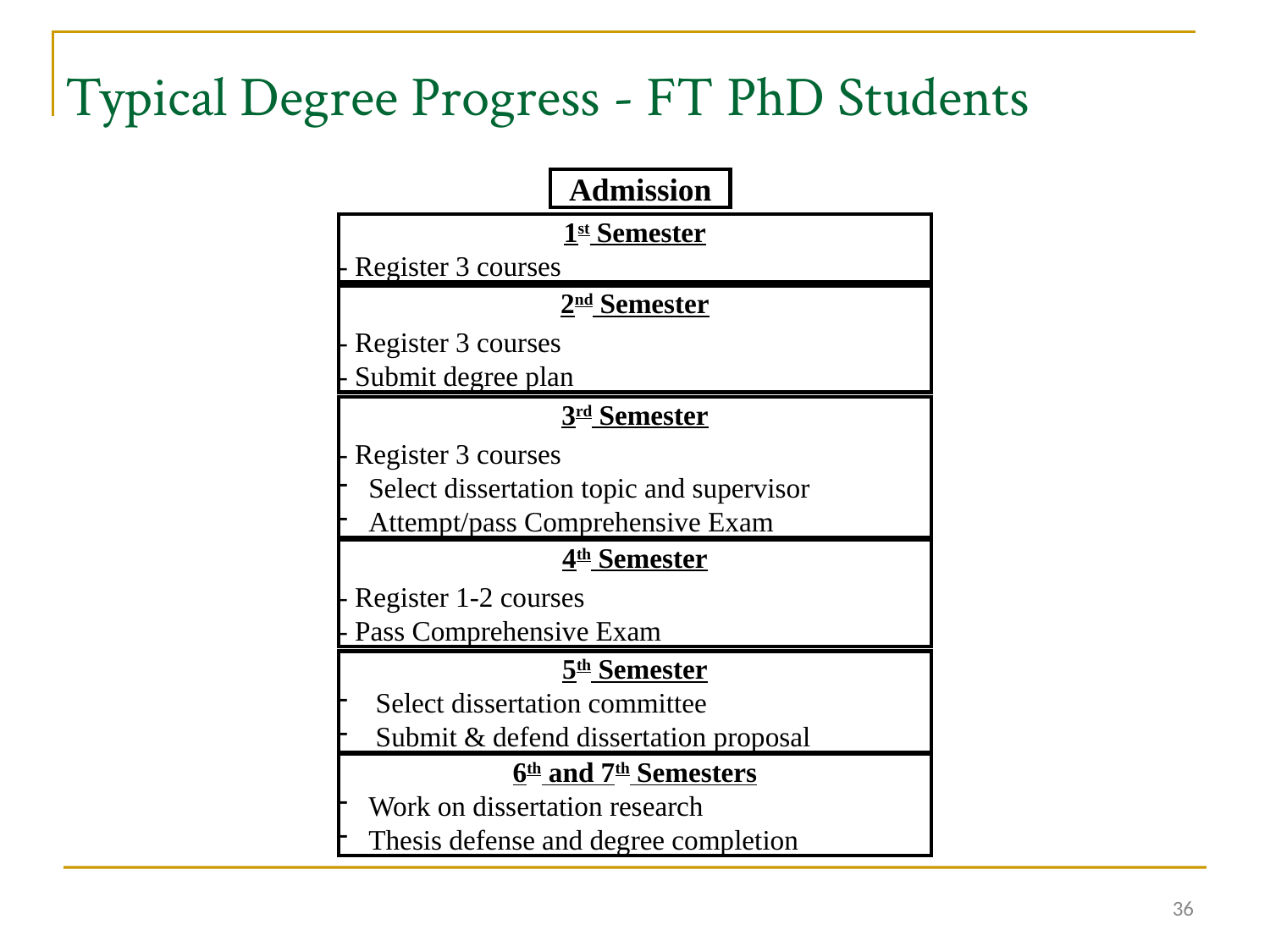

Typical Degree Progress - FT PhD Students
Admission
1st Semester
- Register 3 courses
2nd Semester
- Register 3 courses
- Submit degree plan
3rd Semester
- Register 3 courses
Select dissertation topic and supervisor
Attempt/pass Comprehensive Exam
4th Semester
- Register 1-2 courses
- Pass Comprehensive Exam
5th Semester
 Select dissertation committee
 Submit & defend dissertation proposal
6th and 7th Semesters
Work on dissertation research
Thesis defense and degree completion
36